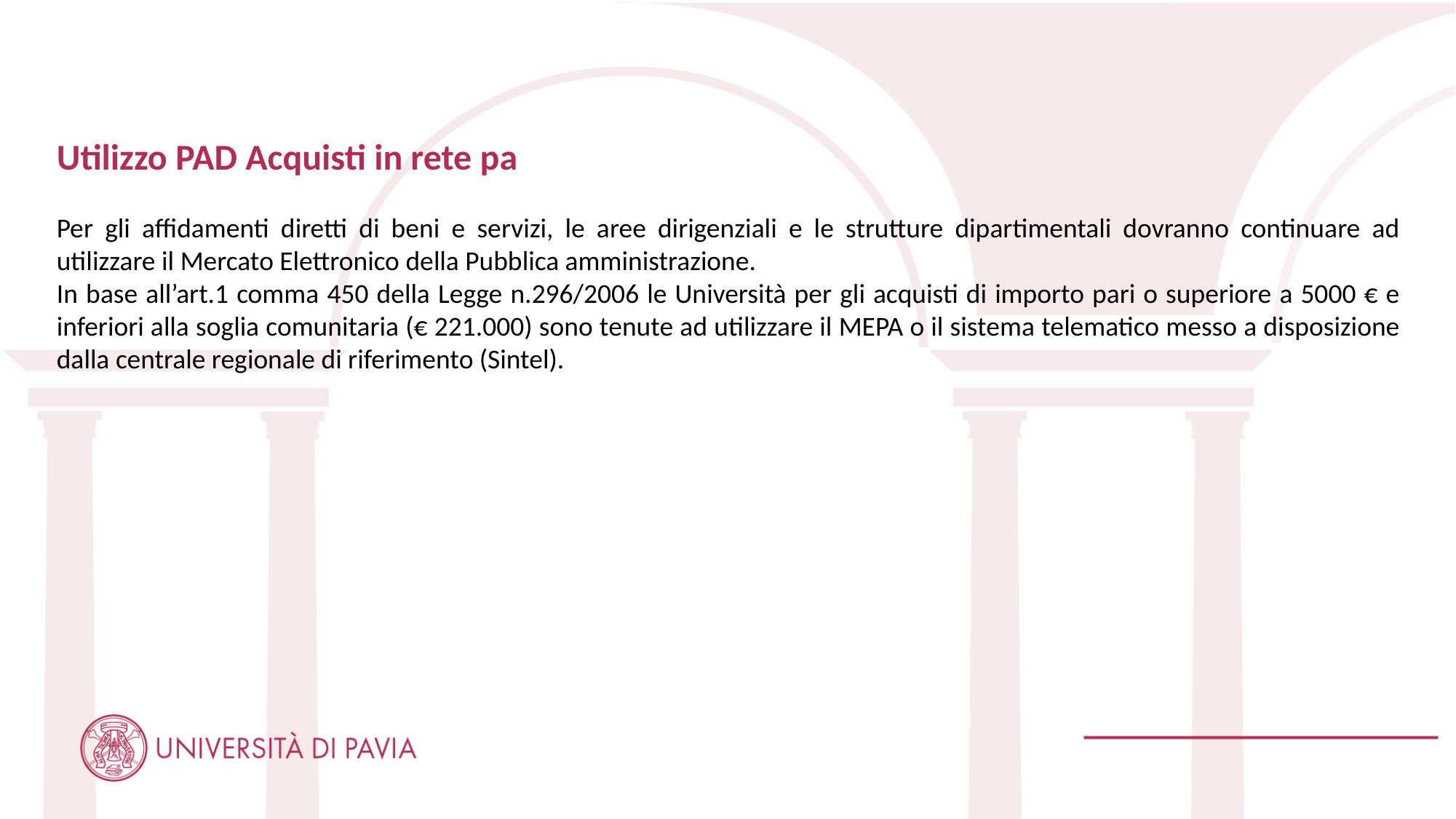

Utilizzo PAD Acquisti in rete pa

Per gli affidamenti diretti di beni e servizi, le aree dirigenziali e le strutture dipartimentali dovranno continuare ad utilizzare il Mercato Elettronico della Pubblica amministrazione.
In base all’art.1 comma 450 della Legge n.296/2006 le Università per gli acquisti di importo pari o superiore a 5000 € e inferiori alla soglia comunitaria (€ 221.000) sono tenute ad utilizzare il MEPA o il sistema telematico messo a disposizione dalla centrale regionale di riferimento (Sintel).